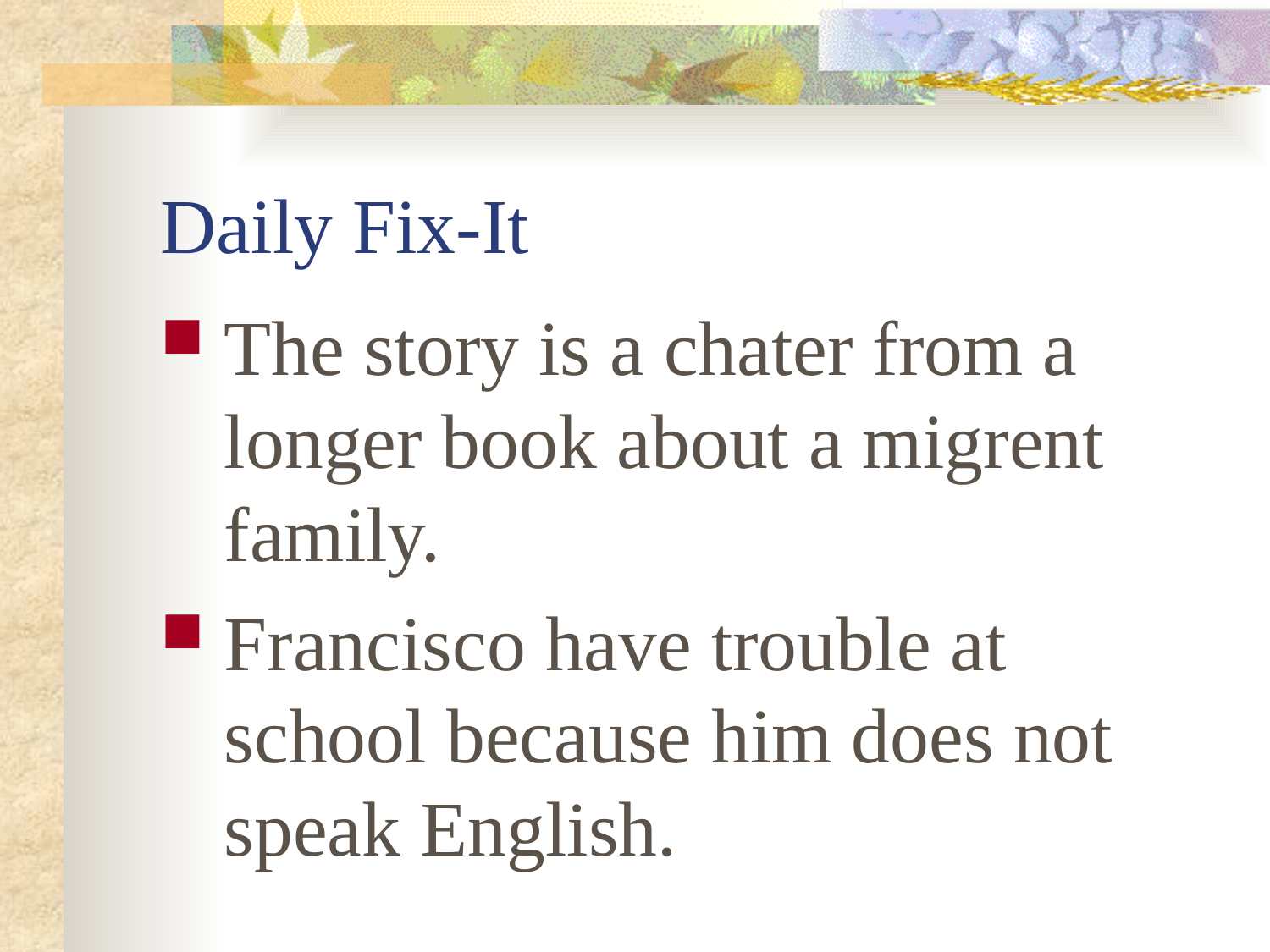

# Daily Fix-It
The story is a chater from a longer book about a migrent family.
Francisco have trouble at school because him does not speak English.